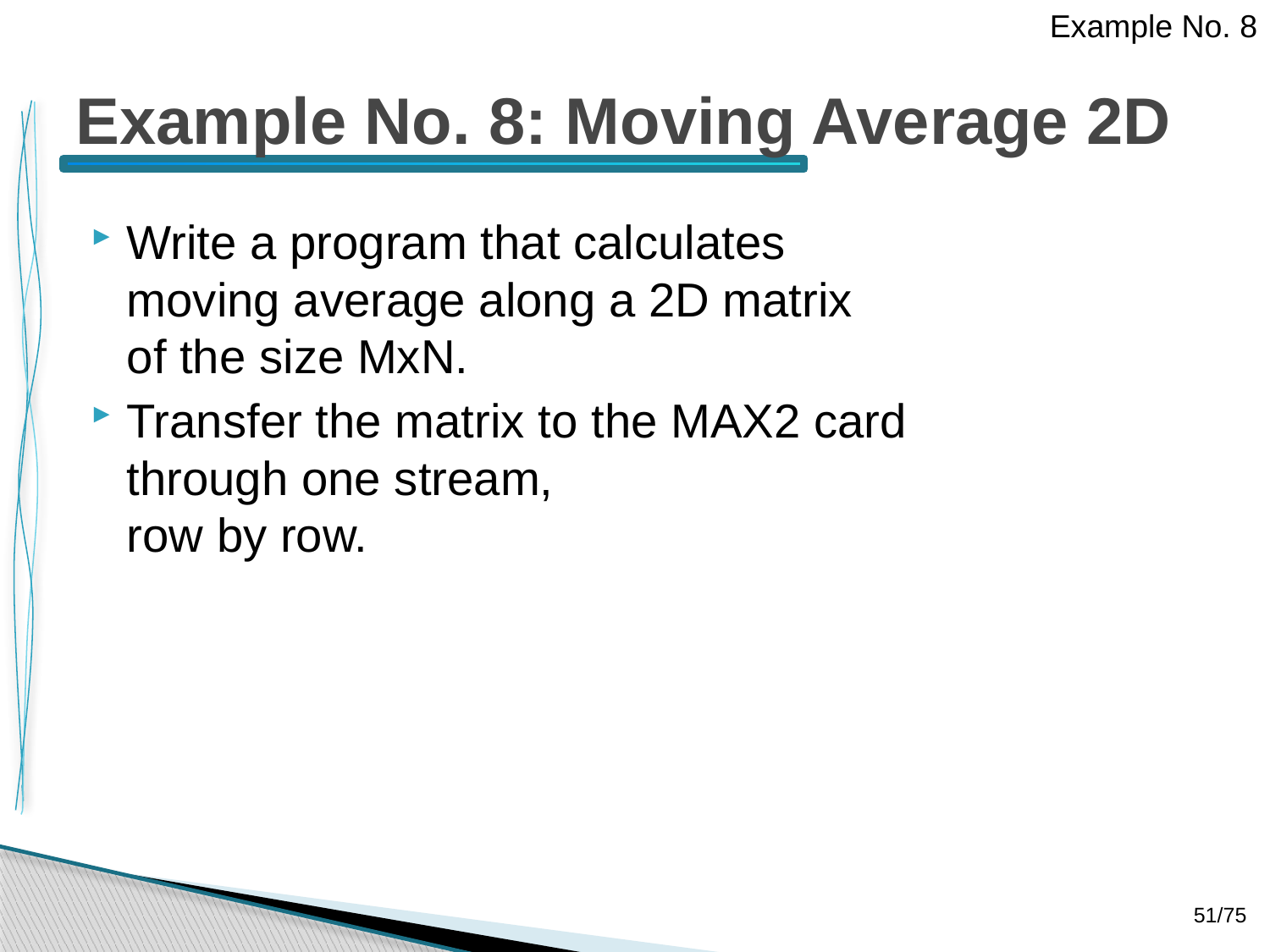

Example No. 8
# Example No. 8: Moving Average 2D
Write a program that calculates
moving average along a 2D matrix
of the size MxN.
Transfer the matrix to the MAX2 card
through one stream,
row by row.